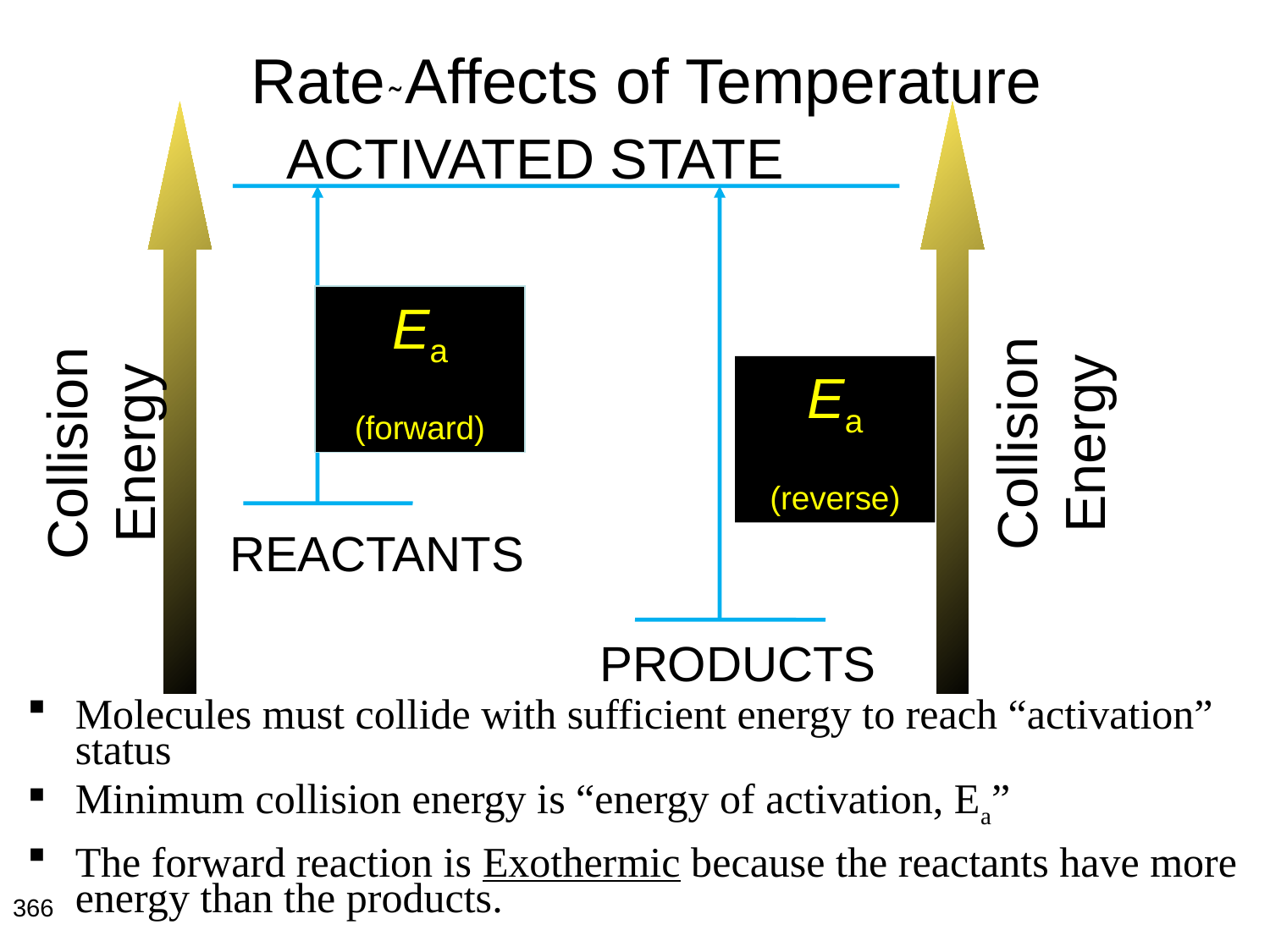

# Rate ̰ Affects of Temperature

Collision Energy

Collision Energy
ACTIVATED STATE

Ea (forward)
Ea (reverse)

REACTANTS

PRODUCTS
Molecules must collide with sufficient energy to reach “activation” status
Minimum collision energy is “energy of activation, Ea”
The forward reaction is Exothermic because the reactants have more energy than the products.
366